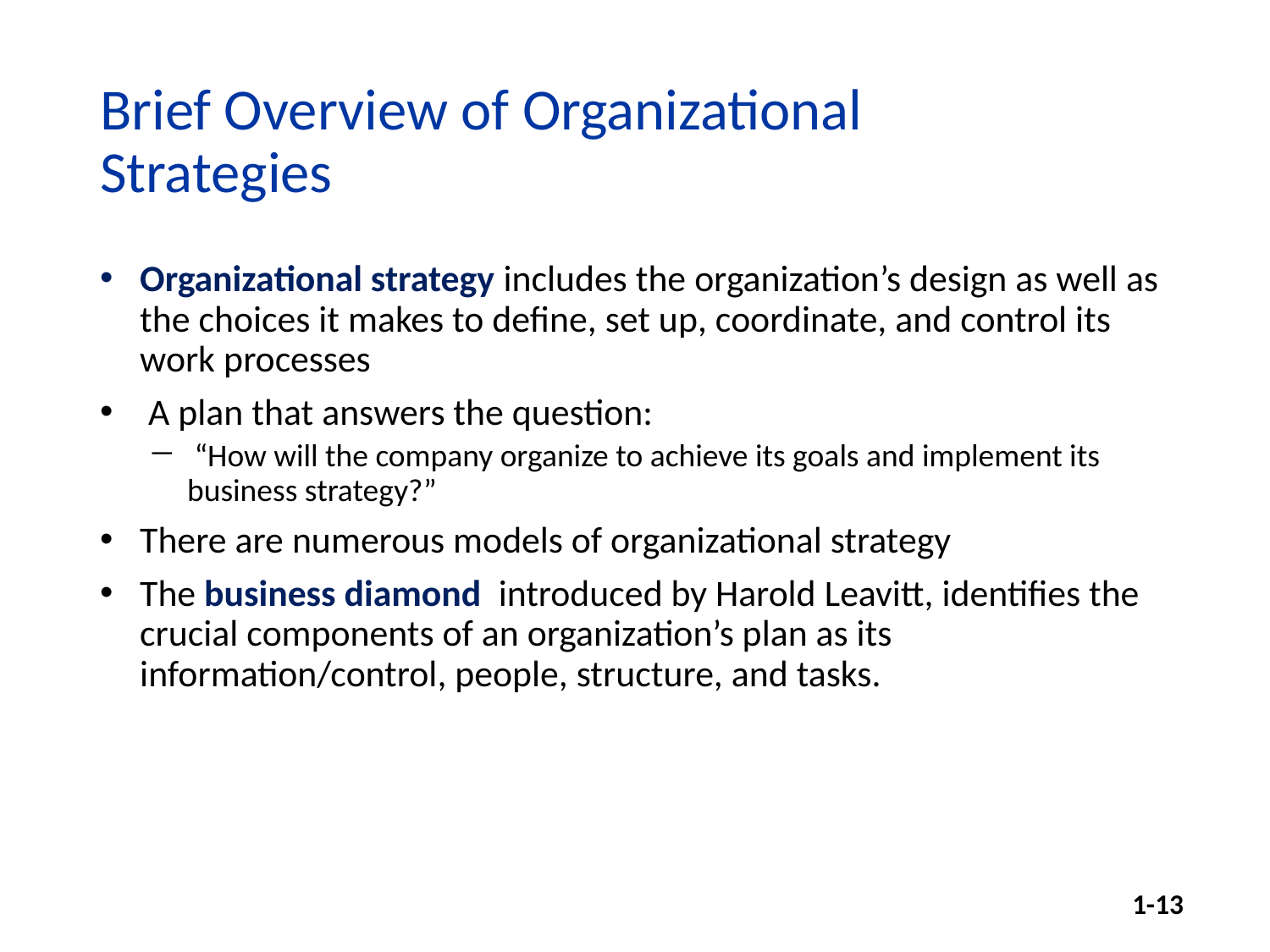

# Brief Overview of Organizational Strategies
Organizational strategy includes the organization’s design as well as the choices it makes to define, set up, coordinate, and control its work processes
 A plan that answers the question:
 “How will the company organize to achieve its goals and implement its business strategy?”
There are numerous models of organizational strategy
The business diamond  introduced by Harold Leavitt, identifies the crucial components of an organization’s plan as its information/control, people, structure, and tasks.